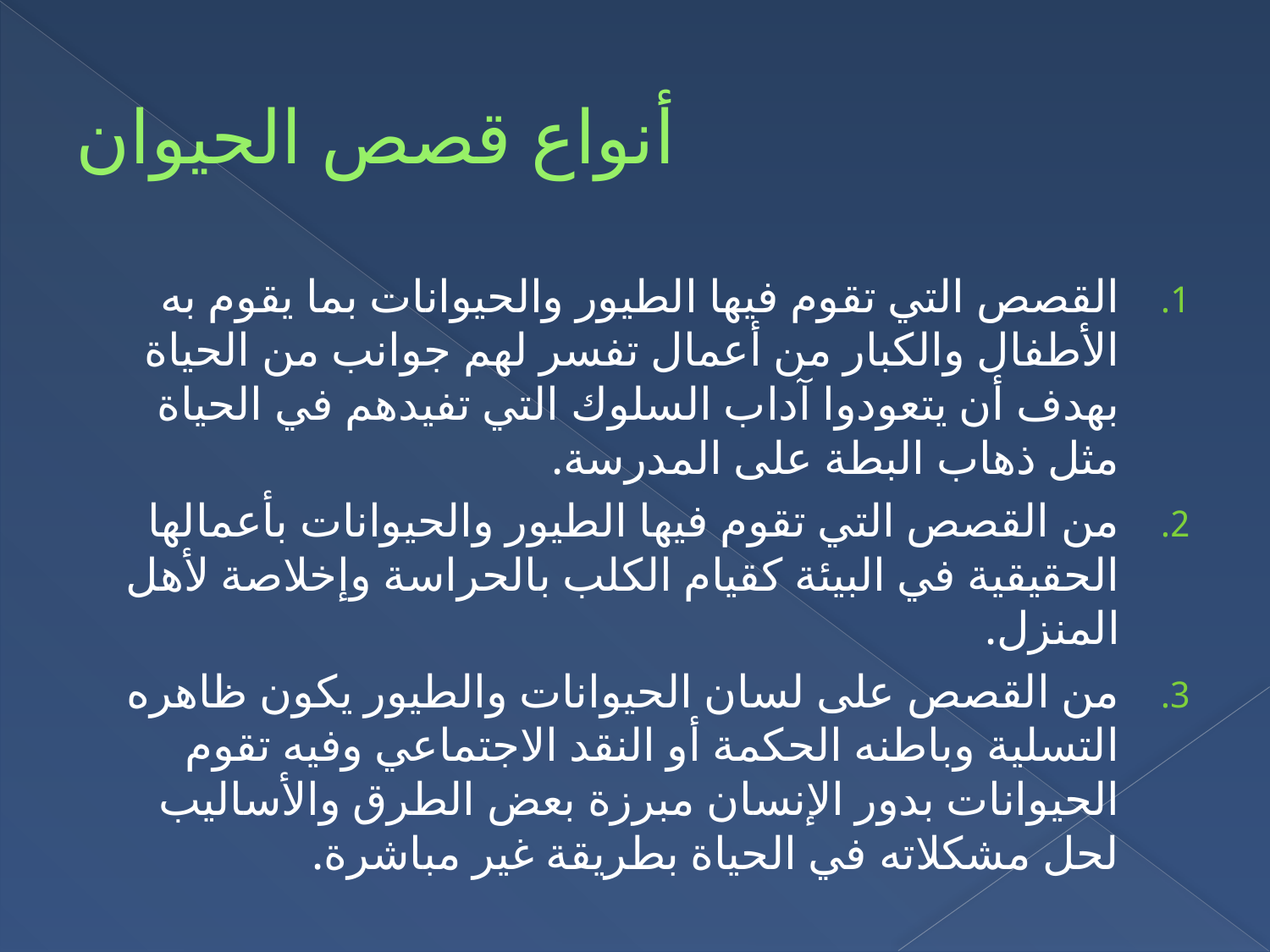

# أنواع قصص الحيوان
القصص التي تقوم فيها الطيور والحيوانات بما يقوم به الأطفال والكبار من أعمال تفسر لهم جوانب من الحياة بهدف أن يتعودوا آداب السلوك التي تفيدهم في الحياة مثل ذهاب البطة على المدرسة.
من القصص التي تقوم فيها الطيور والحيوانات بأعمالها الحقيقية في البيئة كقيام الكلب بالحراسة وإخلاصة لأهل المنزل.
من القصص على لسان الحيوانات والطيور يكون ظاهره التسلية وباطنه الحكمة أو النقد الاجتماعي وفيه تقوم الحيوانات بدور الإنسان مبرزة بعض الطرق والأساليب لحل مشكلاته في الحياة بطريقة غير مباشرة.